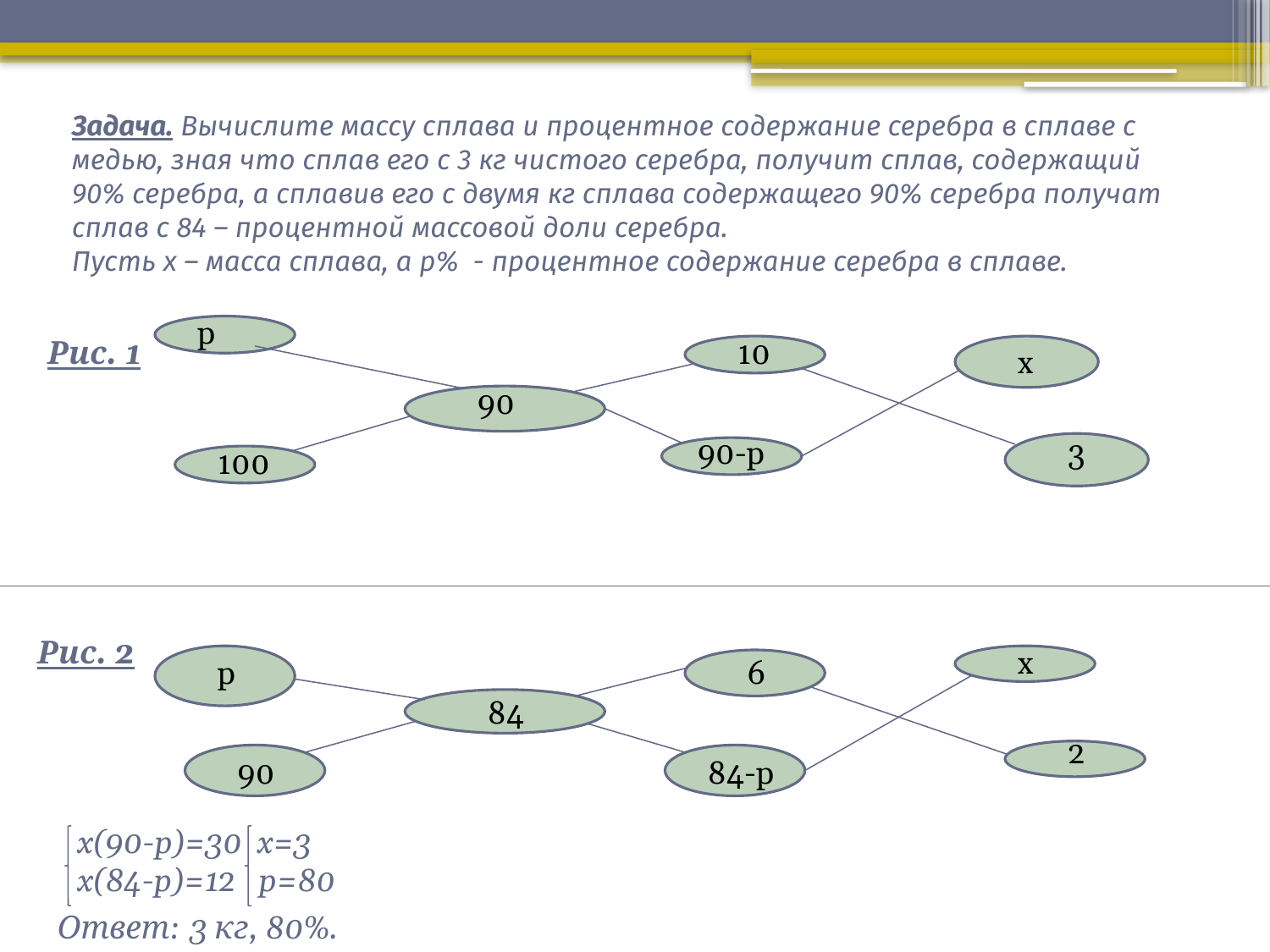

# Задача. Вычислите массу сплава и процентное содержание серебра в сплаве с медью, зная что сплав его с 3 кг чистого серебра, получит сплав, содержащий 90% серебра, а сплавив его с двумя кг сплава содержащего 90% серебра получат сплав с 84 – процентной массовой доли серебра. Пусть x – масса сплава, а p%  - процентное содержание серебра в сплаве.
p
10

90

90-p
100

x
3

Рис. 1
Рис. 2
x

p
6

90
84-p

84
2
x(90-p)=30  x=3
x(84-p)=12   p=80

Ответ: 3 кг, 80%.